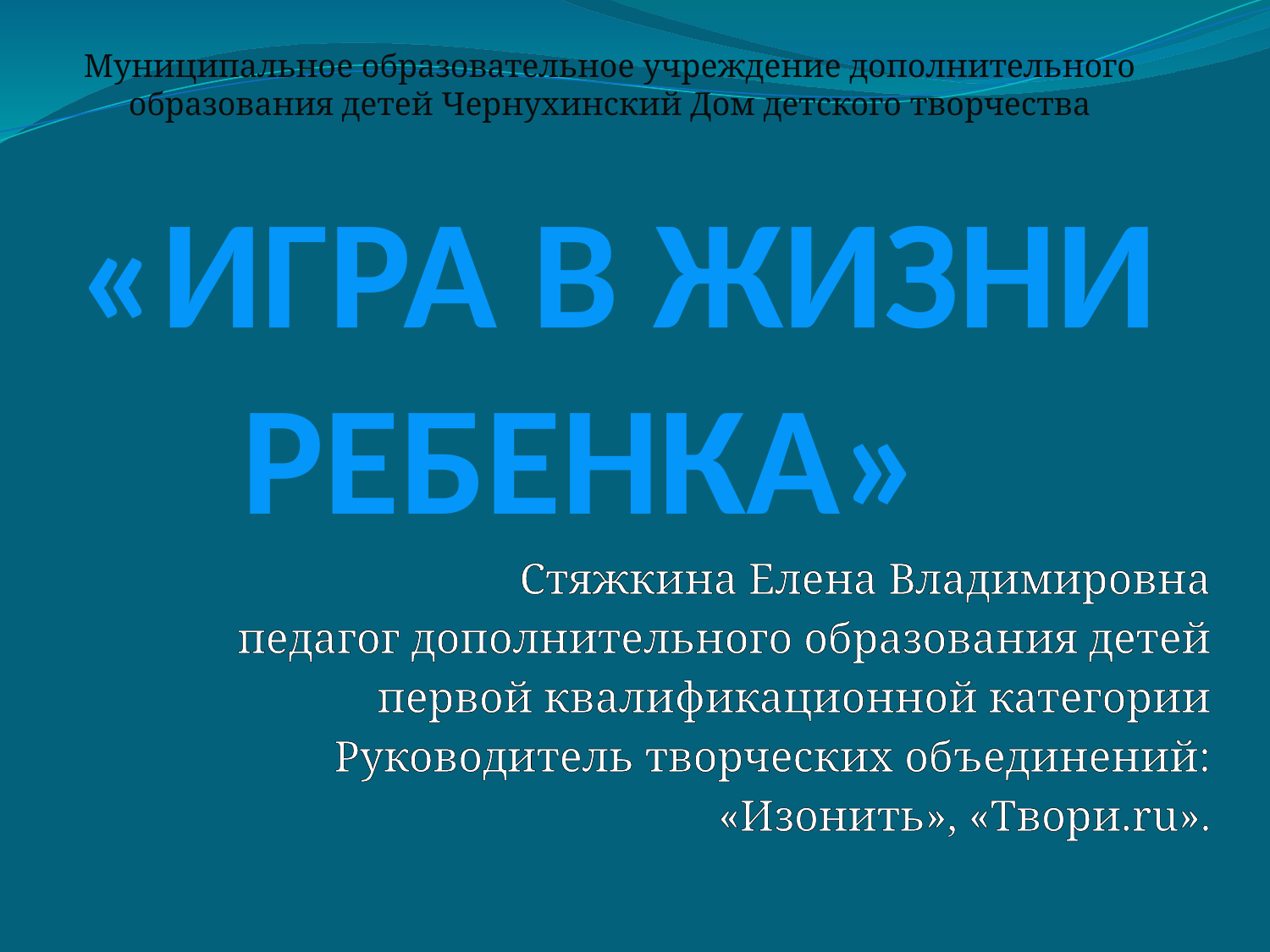

Муниципальное образовательное учреждение дополнительного образования детей Чернухинский Дом детского творчества
# «ИГРА В ЖИЗНИ РЕБЕНКА»
Стяжкина Елена Владимировна
педагог дополнительного образования детей
первой квалификационной категории
Руководитель творческих объединений:
«Изонить», «Твори.ru».